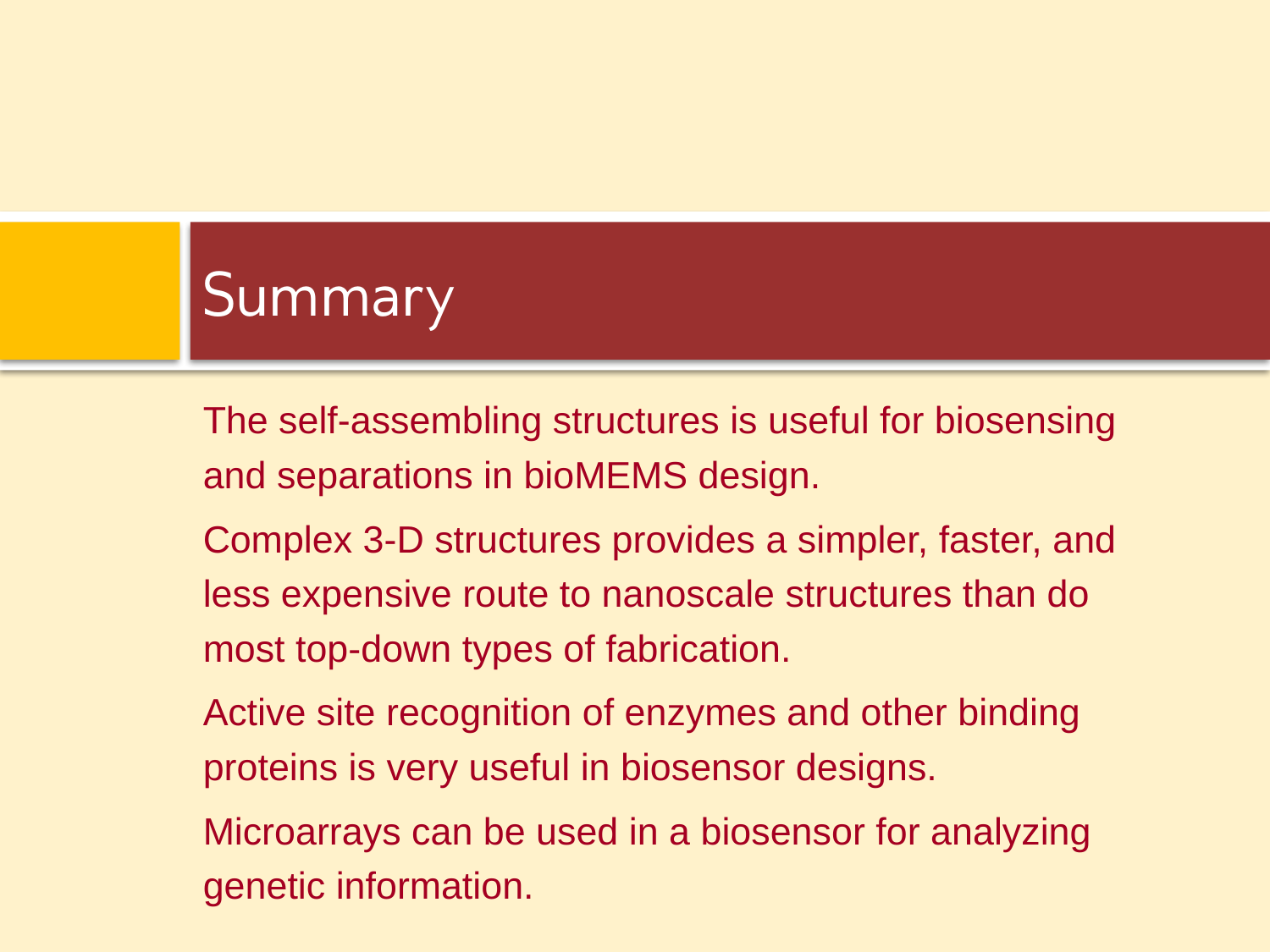

# Summary
The self-assembling structures is useful for biosensing and separations in bioMEMS design.
Complex 3-D structures provides a simpler, faster, and less expensive route to nanoscale structures than do most top-down types of fabrication.
Active site recognition of enzymes and other binding proteins is very useful in biosensor designs.
Microarrays can be used in a biosensor for analyzing genetic information.